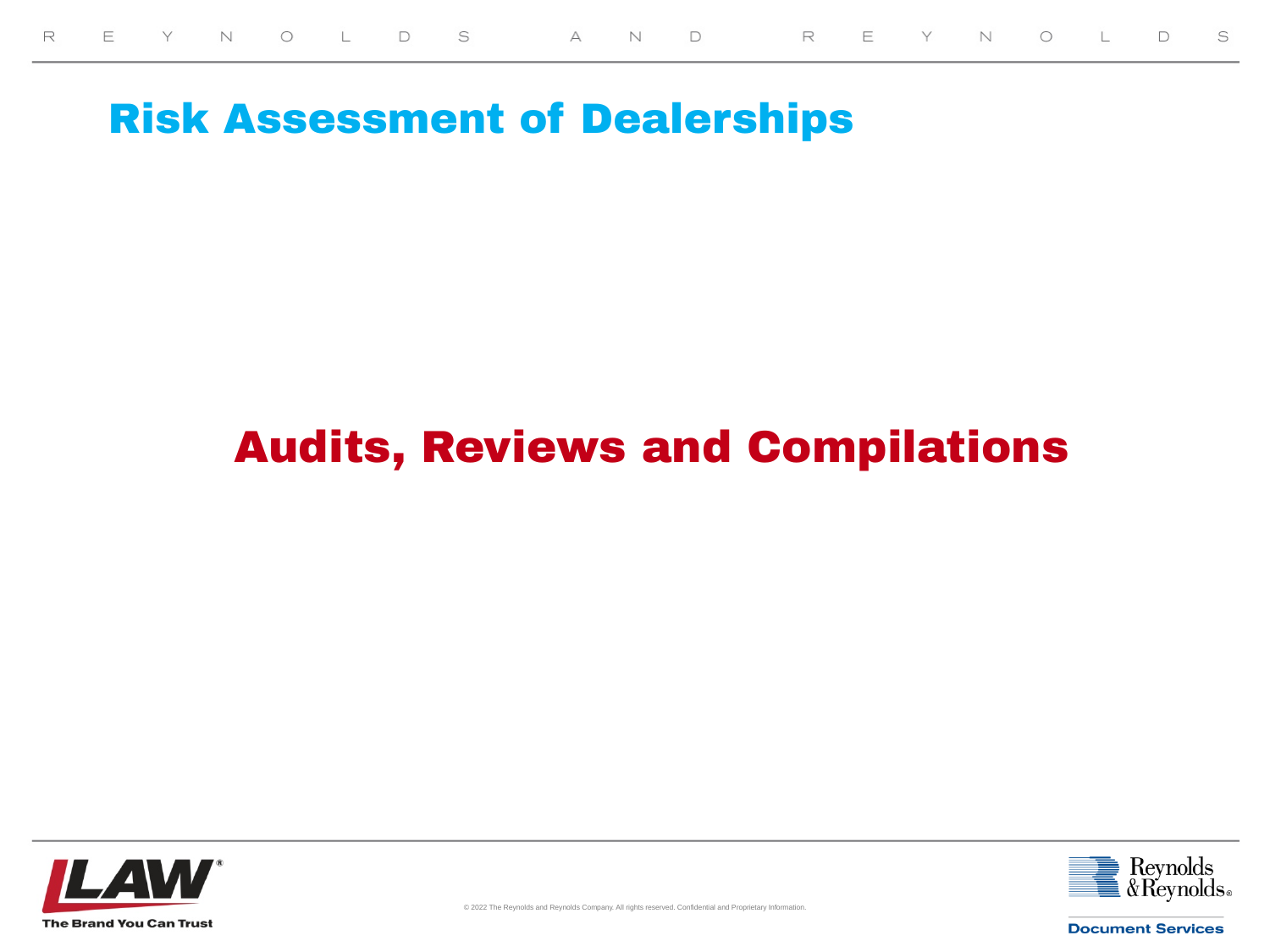

# Risk Assessment of Dealerships
Audits, Reviews and Compilations